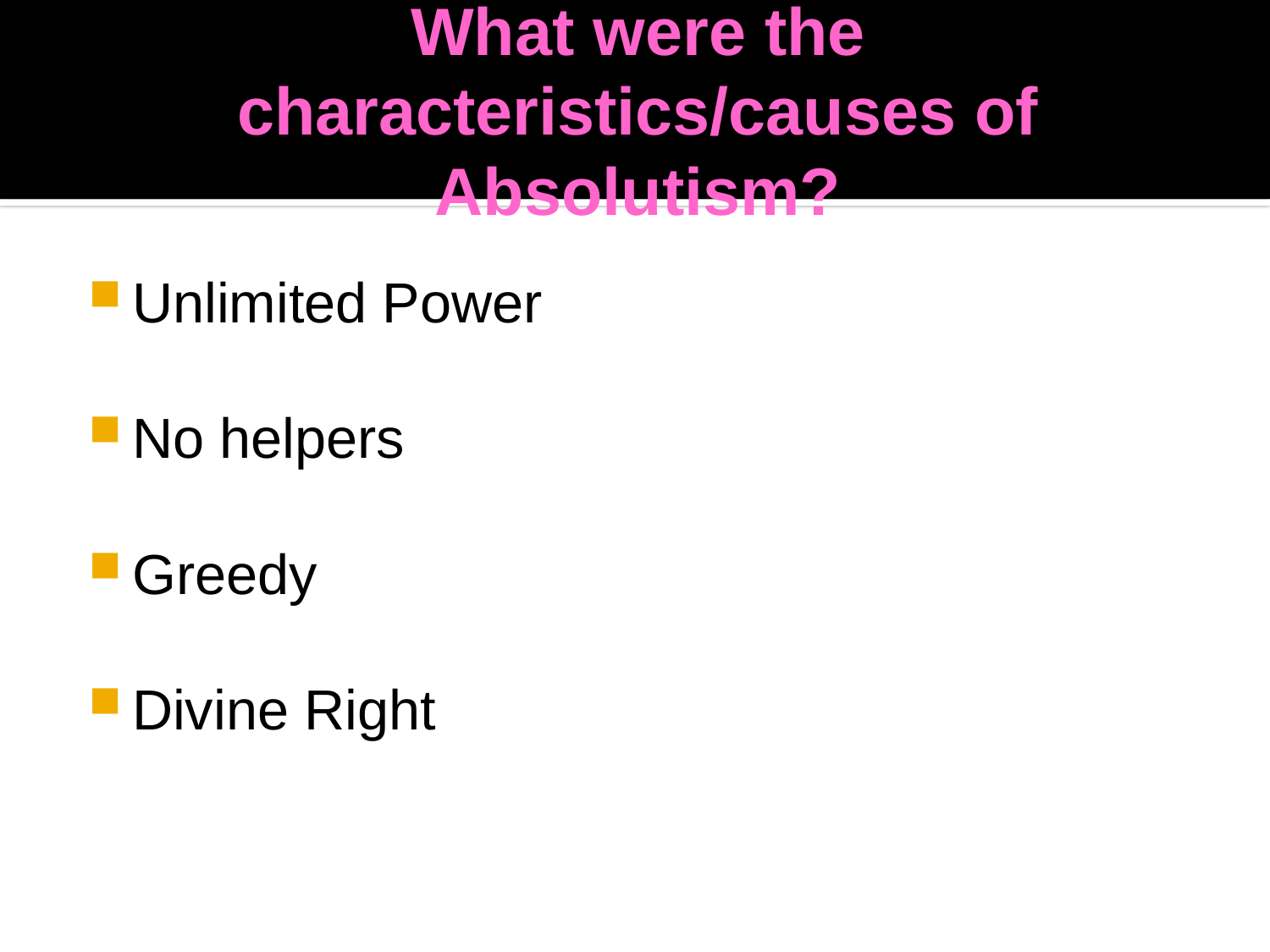

# What were the characteristics/causes of Absolutism?
Unlimited Power

No helpers

Greedy

Divine Right